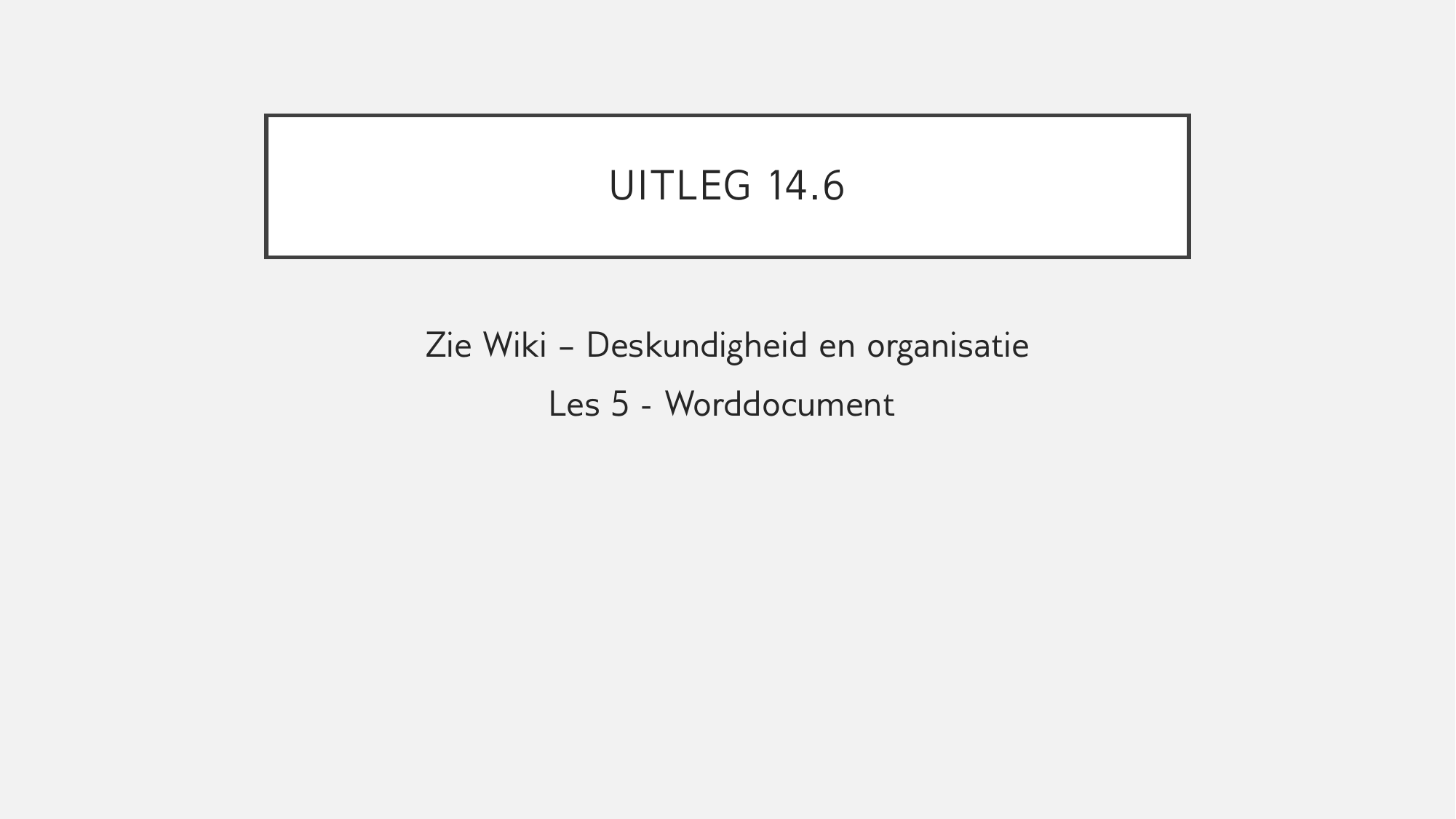

# Uitleg 14.6
Zie Wiki – Deskundigheid en organisatie
Les 5 - Worddocument